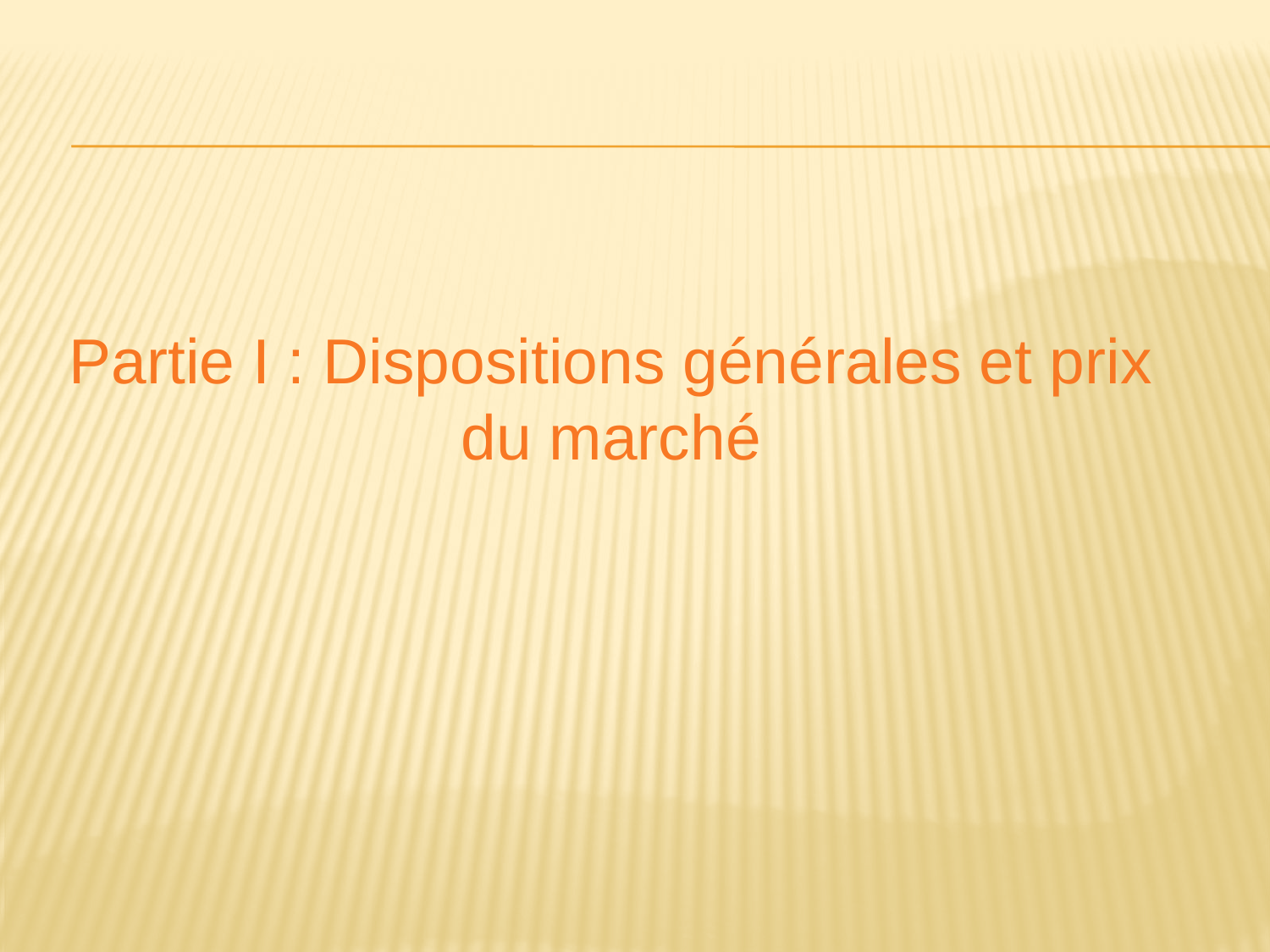

# Partie I : Dispositions générales et prix du marché